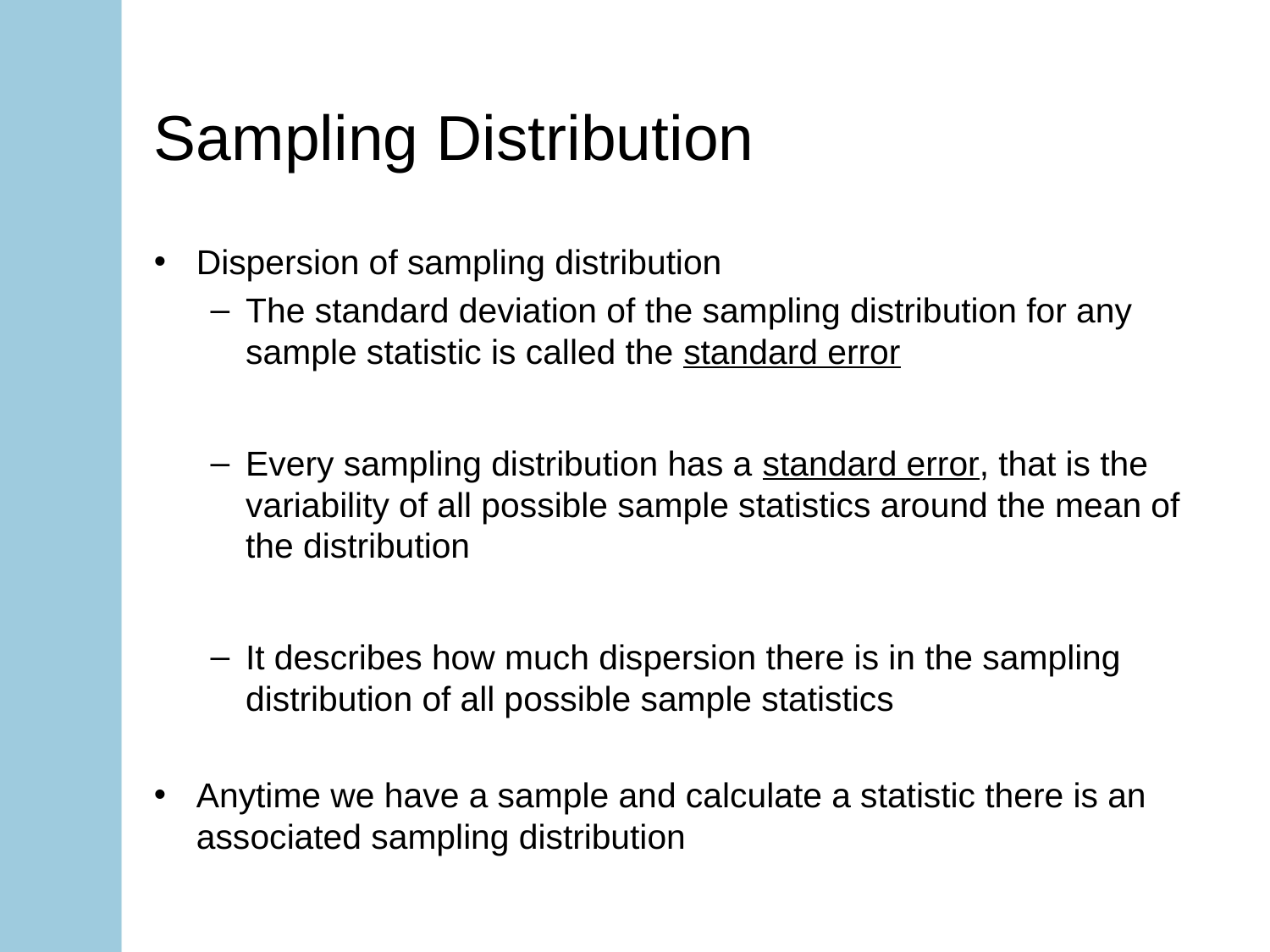

# Sampling Distribution
Dispersion of sampling distribution
The standard deviation of the sampling distribution for any sample statistic is called the standard error

Every sampling distribution has a standard error, that is the variability of all possible sample statistics around the mean of the distribution

It describes how much dispersion there is in the sampling distribution of all possible sample statistics

Anytime we have a sample and calculate a statistic there is an associated sampling distribution